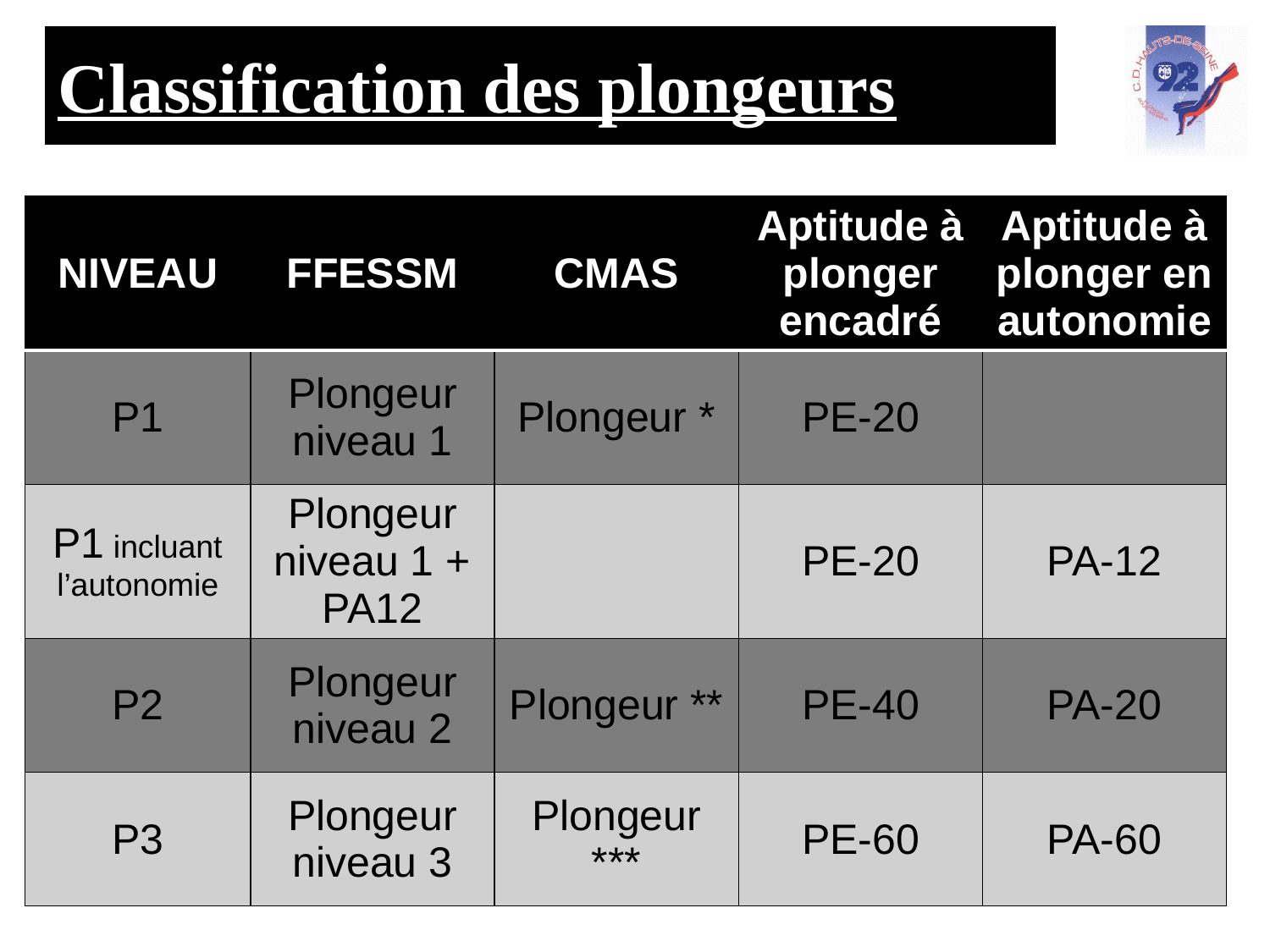

# Classification des plongeurs
| NIVEAU | FFESSM | CMAS | Aptitude à plonger encadré | Aptitude à plonger en autonomie |
| --- | --- | --- | --- | --- |
| P1 | Plongeur niveau 1 | Plongeur \* | PE-20 |  |
| P1 incluant l’autonomie | Plongeur niveau 1 + PA12 |  | PE-20 | PA-12 |
| P2 | Plongeur niveau 2 | Plongeur \*\* | PE-40 | PA-20 |
| P3 | Plongeur niveau 3 | Plongeur \*\*\* | PE-60 | PA-60 |